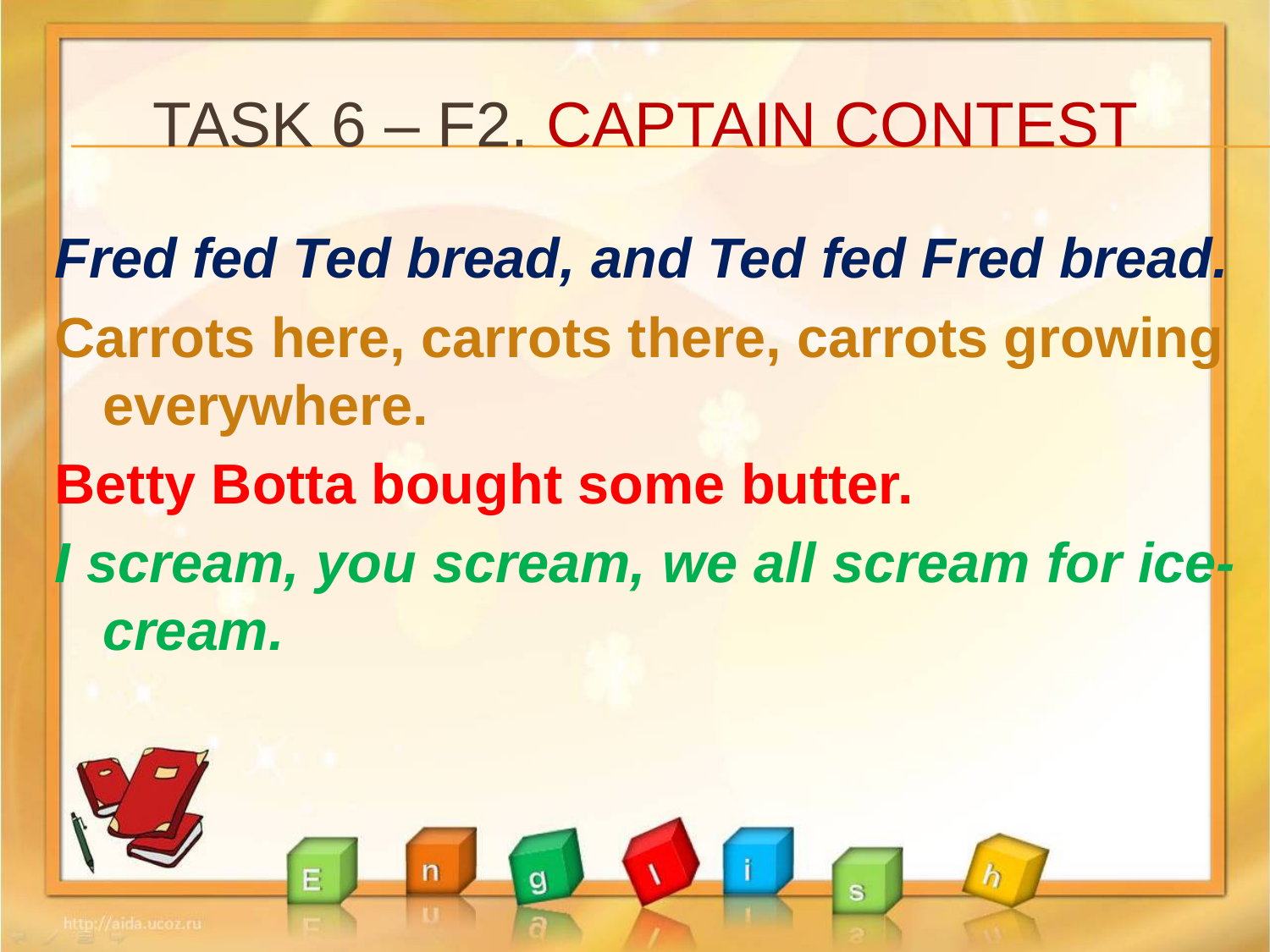

# Task 6 – f2. captain Contest
Fred fed Ted bread, and Ted fed Fred bread.
Carrots here, carrots there, carrots growing everywhere.
Betty Botta bought some butter.
I scream, you scream, we all scream for ice-cream.